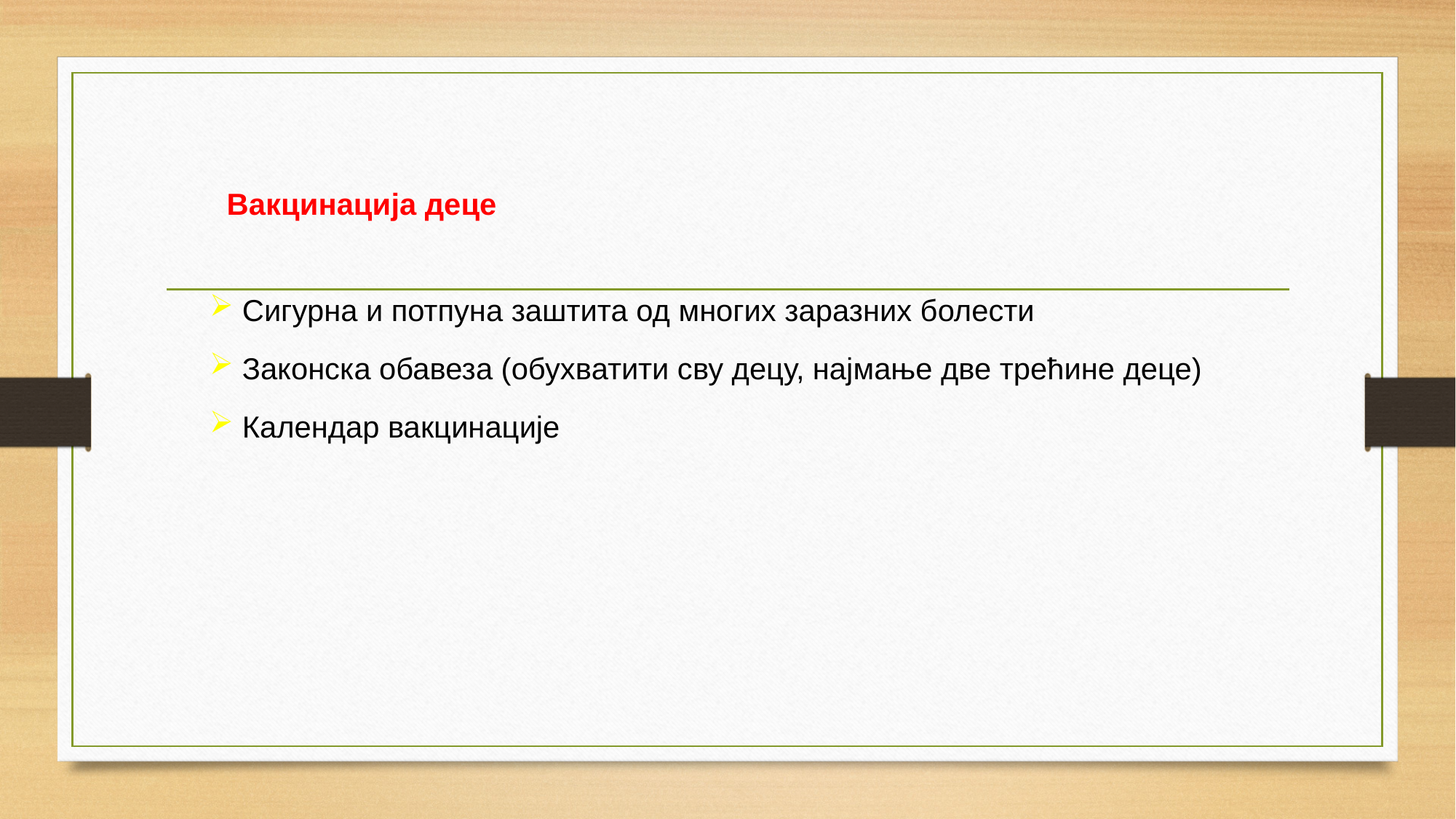

Вакцинација деце
 Сигурна и потпуна заштита од многих заразних болести
 Законска обавеза (обухватити сву децу, најмање две трећине деце)
 Календар вакцинације